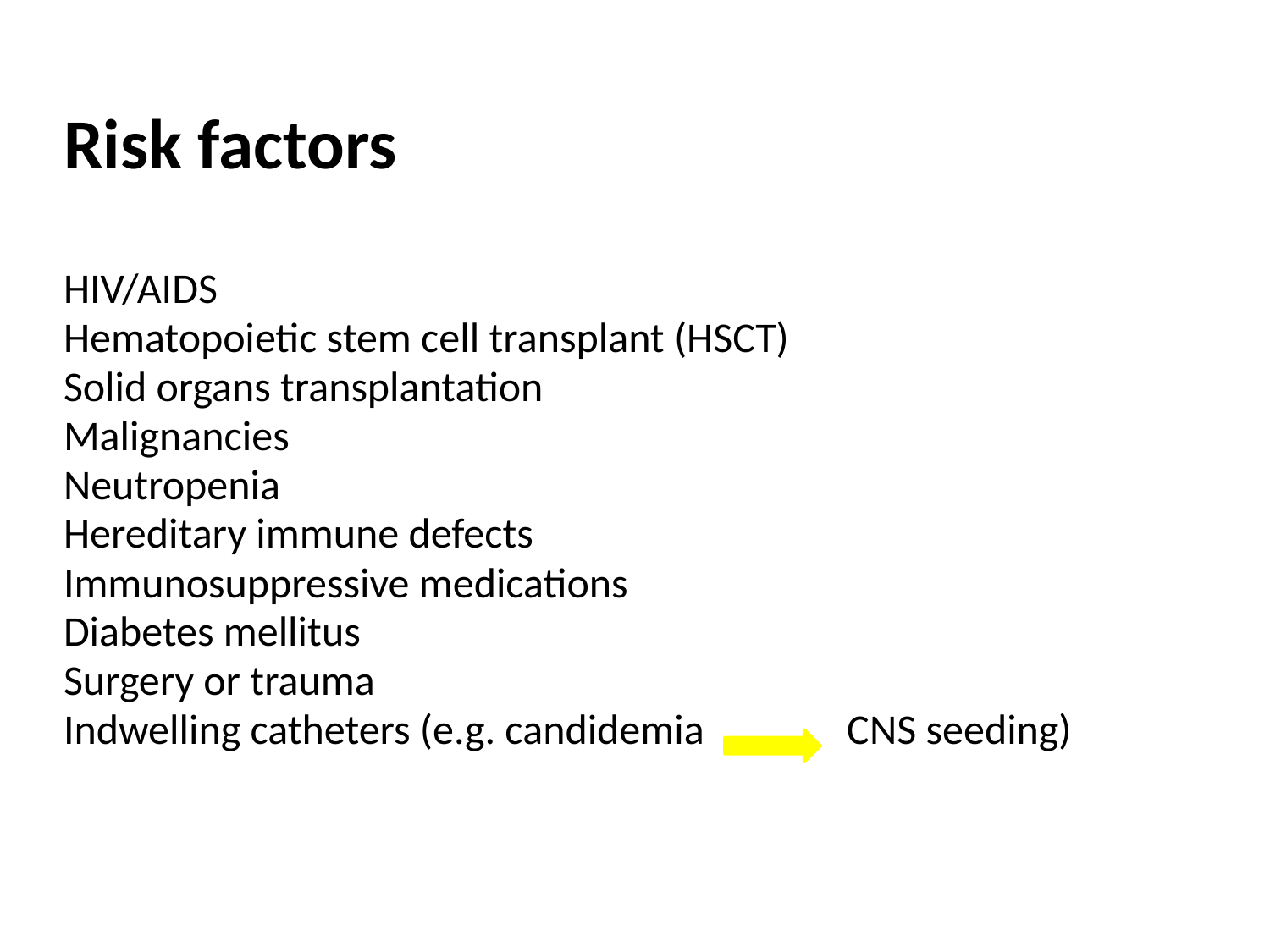

Risk factors
HIV/AIDS
Hematopoietic stem cell transplant (HSCT)
Solid organs transplantation
Malignancies
Neutropenia
Hereditary immune defects
Immunosuppressive medications
Diabetes mellitus
Surgery or trauma
Indwelling catheters (e.g. candidemia               CNS seeding)